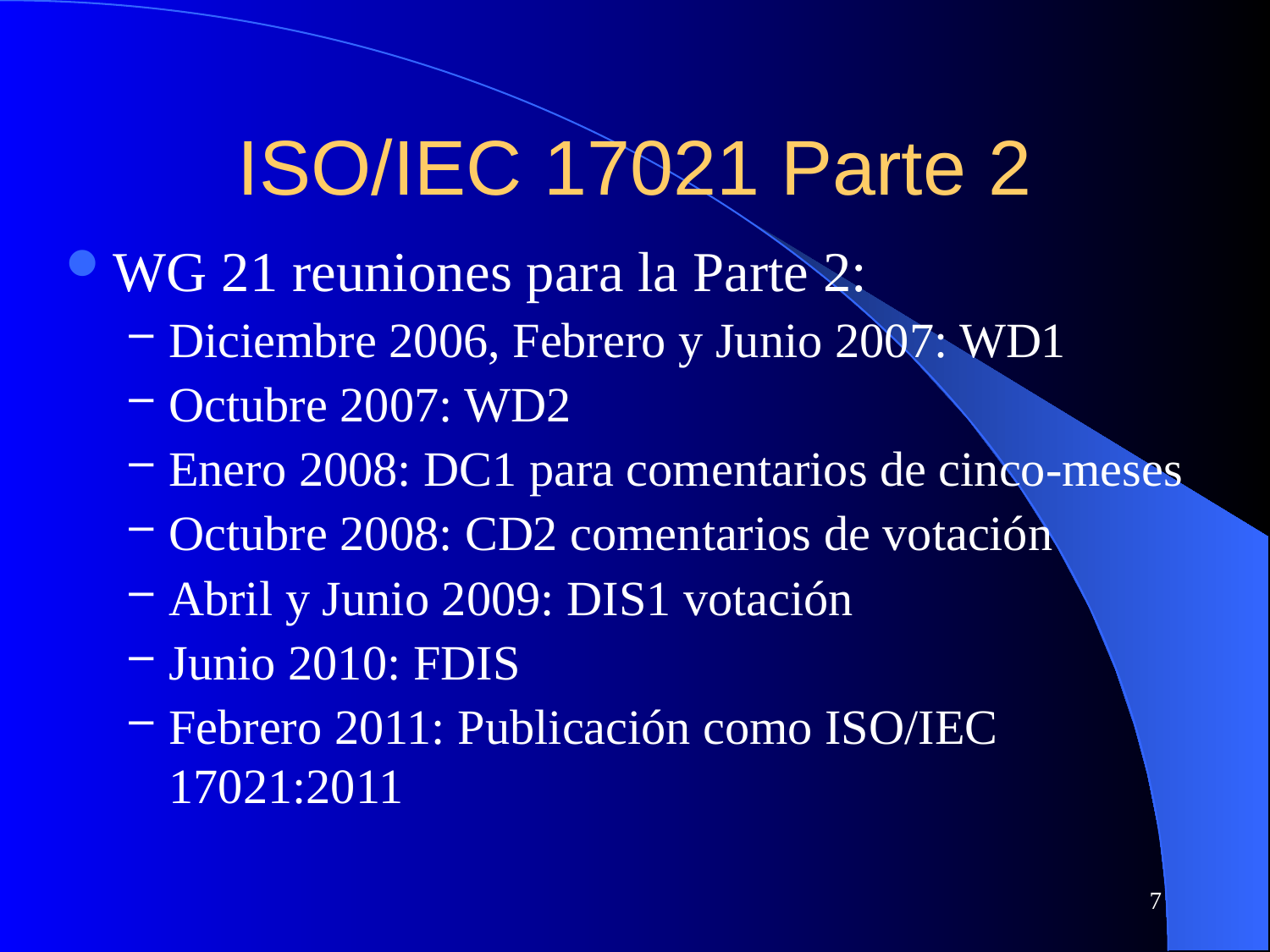

# ISO/IEC 17021 Parte 2
WG 21 reuniones para la Parte 2:
Diciembre 2006, Febrero y Junio 2007: WD1
Octubre 2007: WD2
Enero 2008: DC1 para comentarios de cinco-meses
Octubre 2008: CD2 comentarios de votación
Abril y Junio 2009: DIS1 votación
Junio 2010: FDIS
Febrero 2011: Publicación como ISO/IEC 17021:2011
7